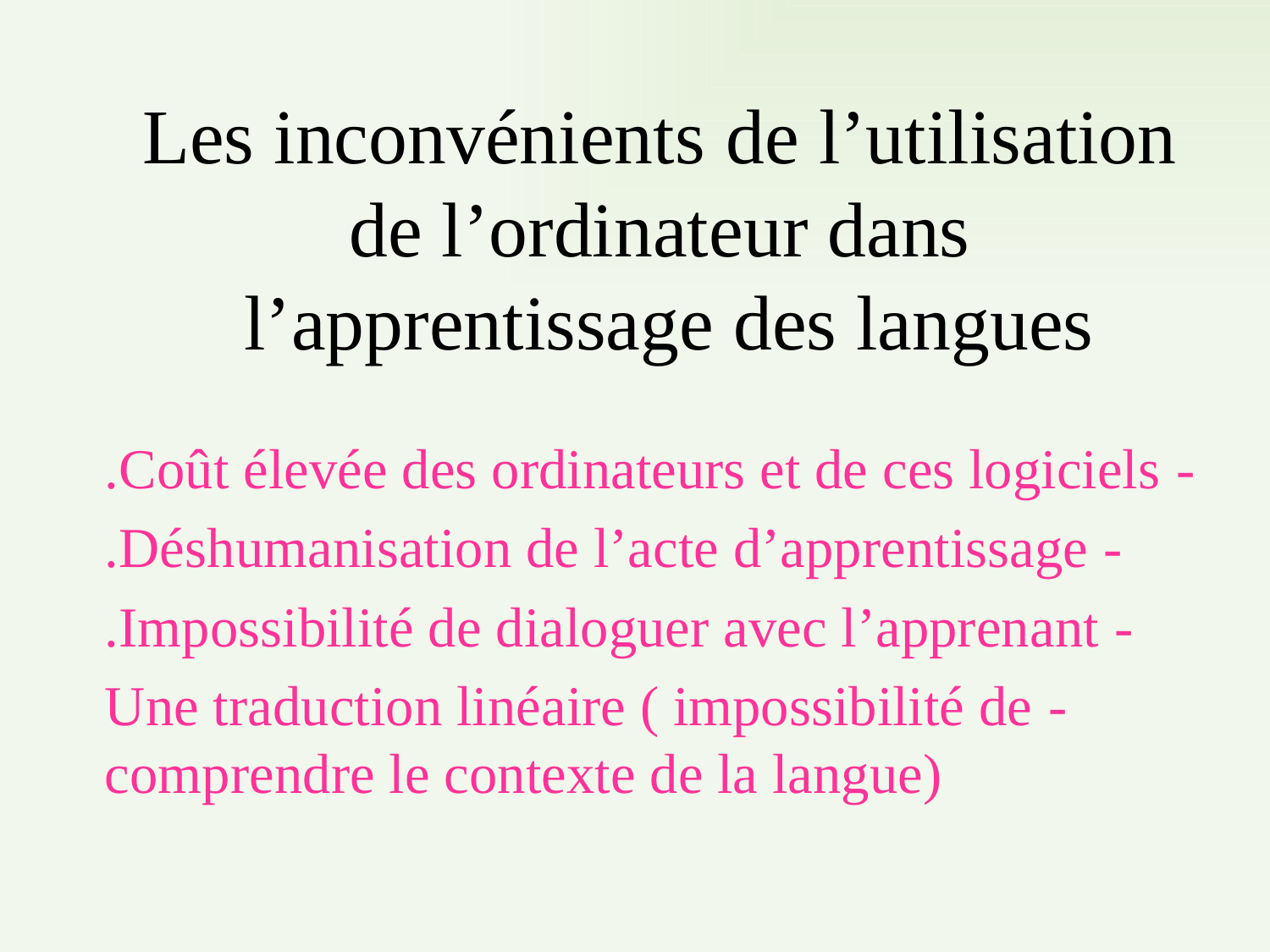

# Les inconvénients de l’utilisation de l’ordinateur dans l’apprentissage des langues
- Coût élevée des ordinateurs et de ces logiciels.
- Déshumanisation de l’acte d’apprentissage.
- Impossibilité de dialoguer avec l’apprenant.
- Une traduction linéaire ( impossibilité de comprendre le contexte de la langue)